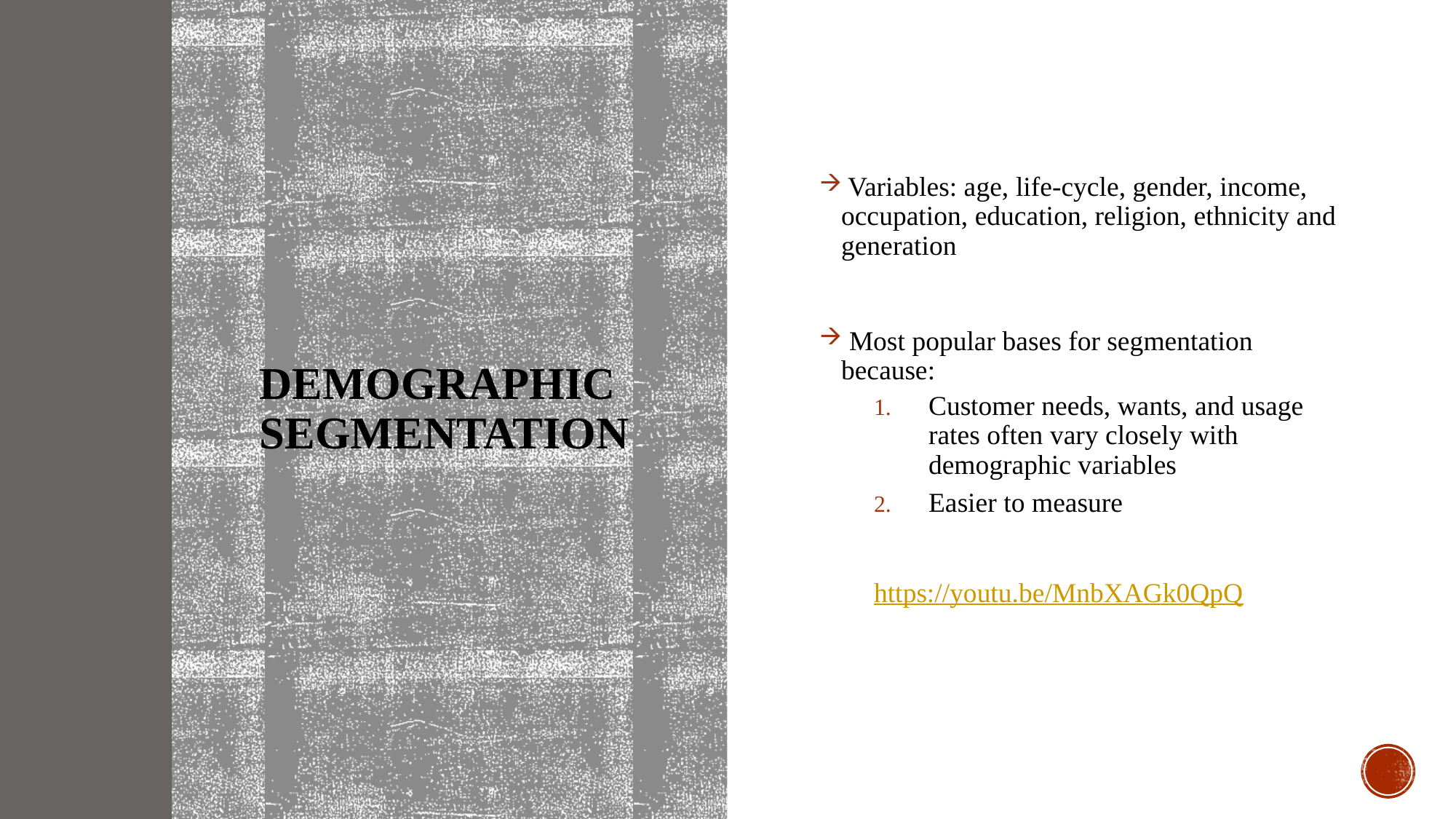

# Demographic Segmentation
 Variables: age, life-cycle, gender, income, occupation, education, religion, ethnicity and generation

 Most popular bases for segmentation because:
Customer needs, wants, and usage rates often vary closely with demographic variables
Easier to measure

https://youtu.be/MnbXAGk0QpQ